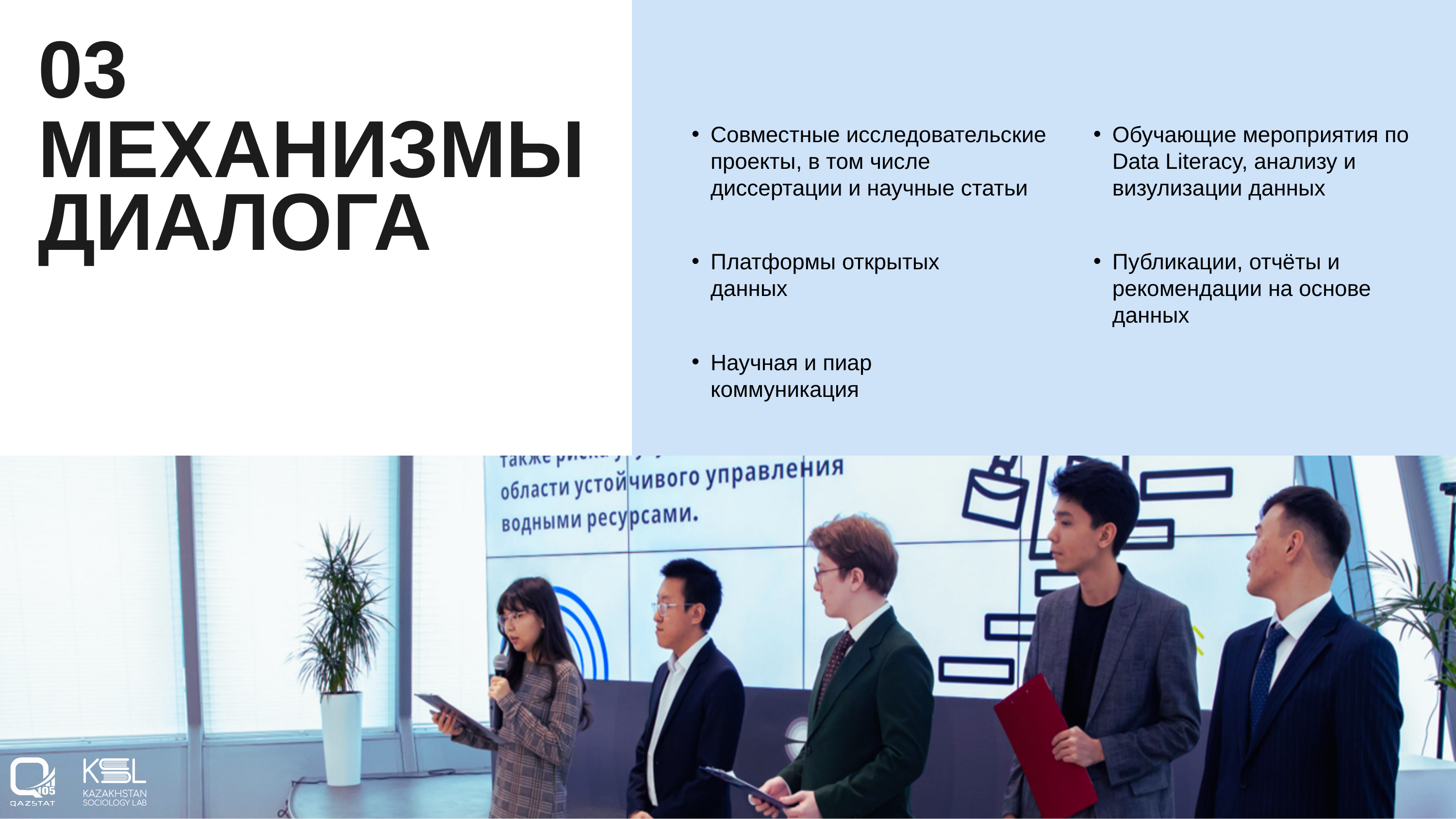

03
Совместные исследовательские проекты, в том числе диссертации и научные статьи
Обучающие мероприятия по Data Literacy, анализу и визулизации данных
МЕХАНИЗМЫ ДИАЛОГА
Платформы открытых данных
Публикации, отчёты и рекомендации на основе данных
Научная и пиар коммуникация